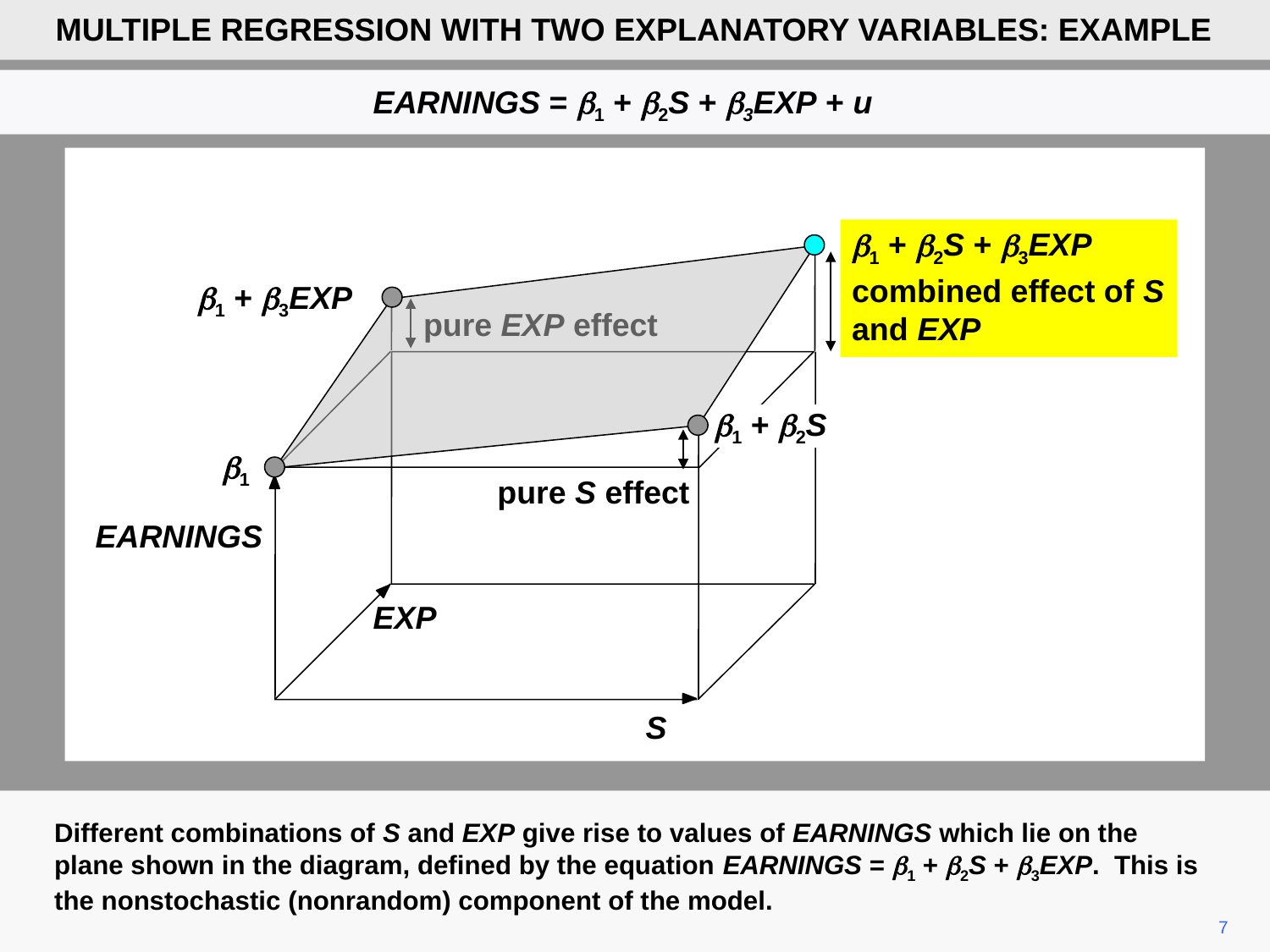

MULTIPLE REGRESSION WITH TWO EXPLANATORY VARIABLES: EXAMPLE

EARNINGS = β1 + β2S + β3EXP + u

β1 + β2S + β3EXP

combined effect of S and EXP
β1 + β3EXP

pure EXP effect

β1 + β2S

β1

pure S effect

EARNINGS

EXP

S

Different combinations of S and EXP give rise to values of EARNINGS which lie on the plane shown in the diagram, defined by the equation EARNINGS = β1 + β2S + β3EXP.  This is the nonstochastic (nonrandom) component of the model.
7